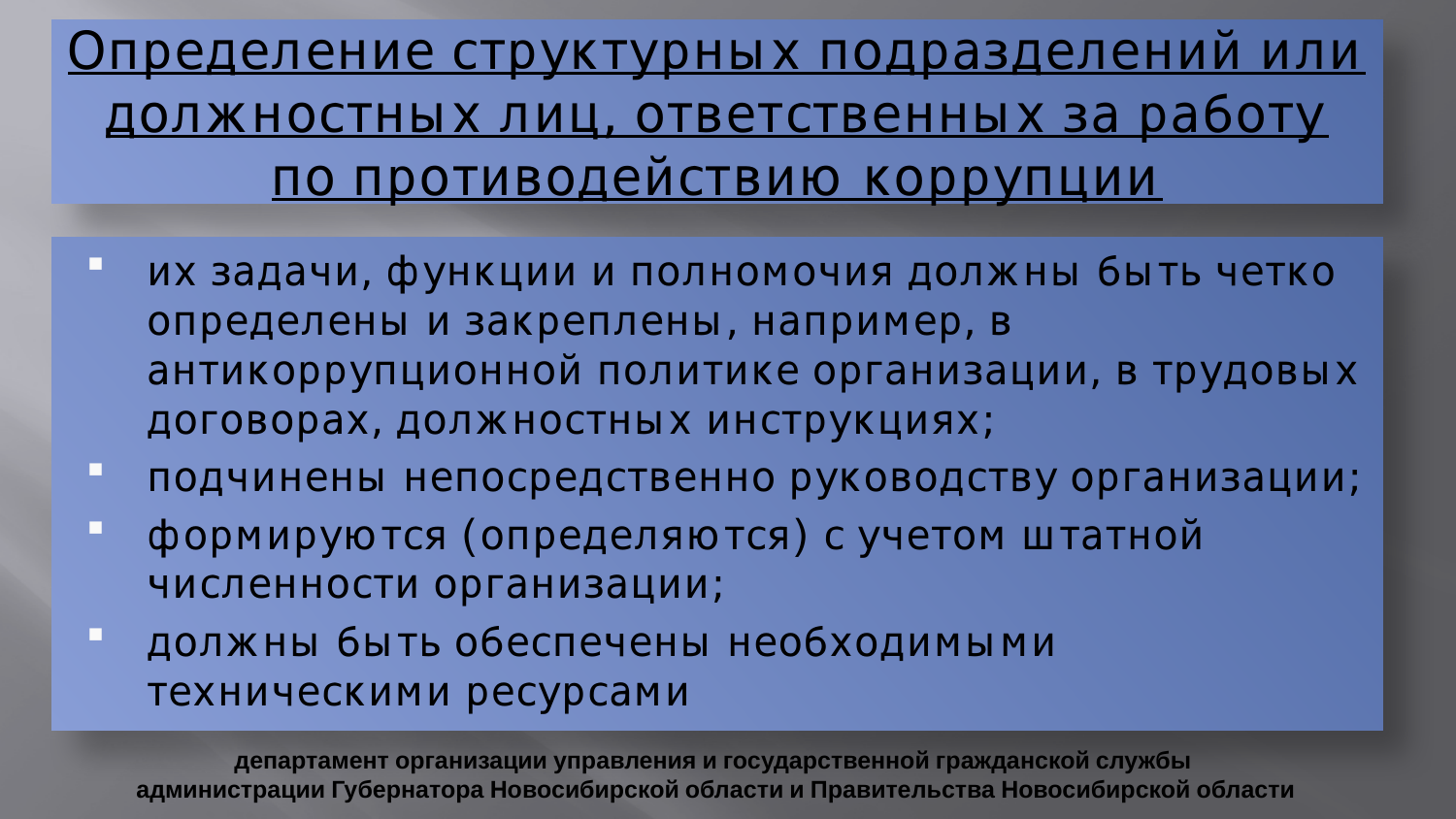

# Определение структурных подразделений или должностных лиц, ответственных за работу по противодействию коррупции
их задачи, функции и полномочия должны быть четко определены и закреплены, например, в  антикоррупционной политике организации, в трудовых договорах, должностных инструкциях;
подчинены непосредственно руководству организации;
формируются (определяются) с учетом штатной численности организации;
должны быть обеспечены необходимыми техническими ресурсами
департамент организации управления и государственной гражданской службы
администрации Губернатора Новосибирской области и Правительства Новосибирской области